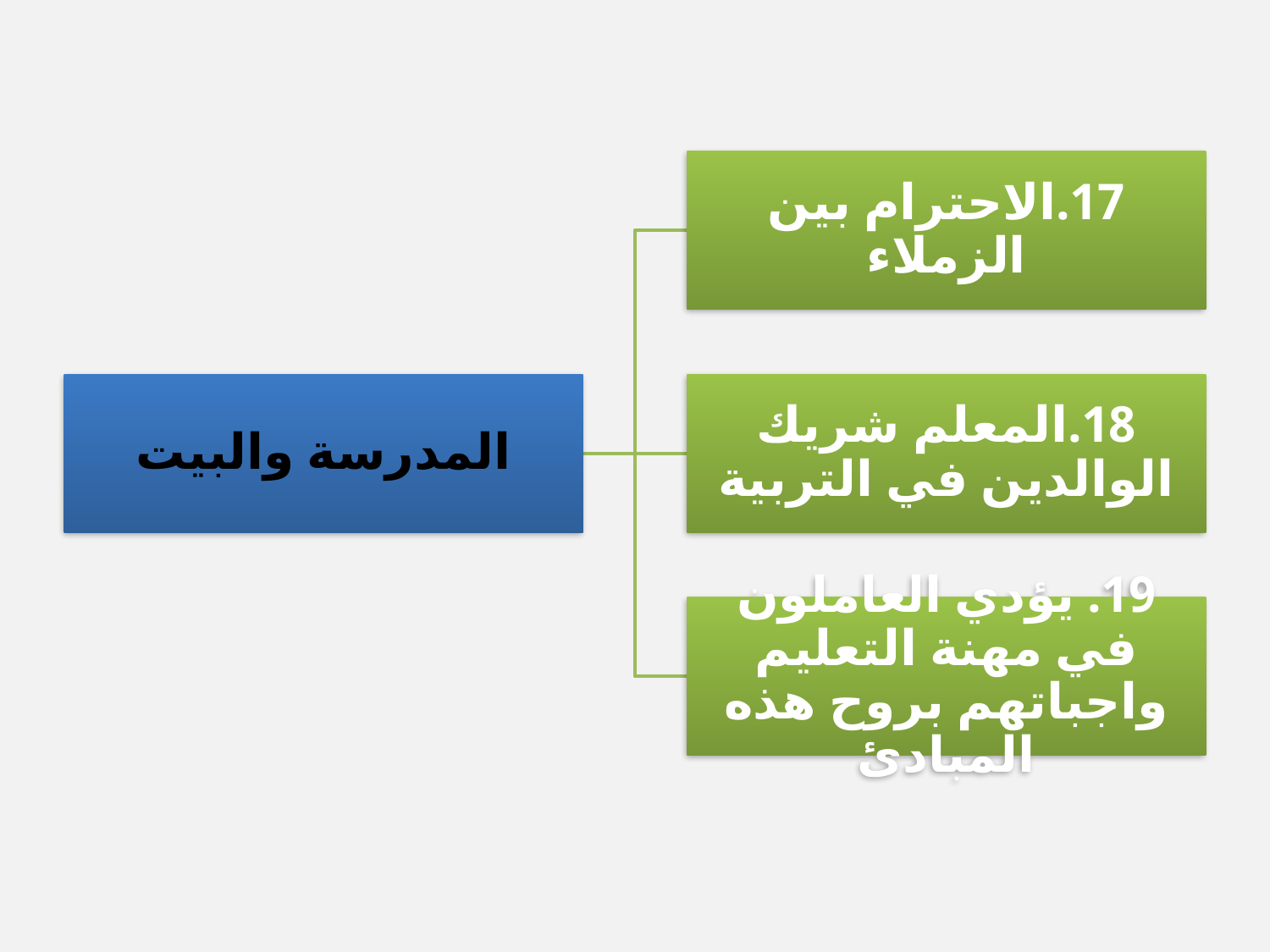

المدرسة والبيت
17.الاحترام بين الزملاء
18.المعلم شريك الوالدين في التربية
19. يؤدي العاملون في مهنة التعليم واجباتهم بروح هذه المبادئ